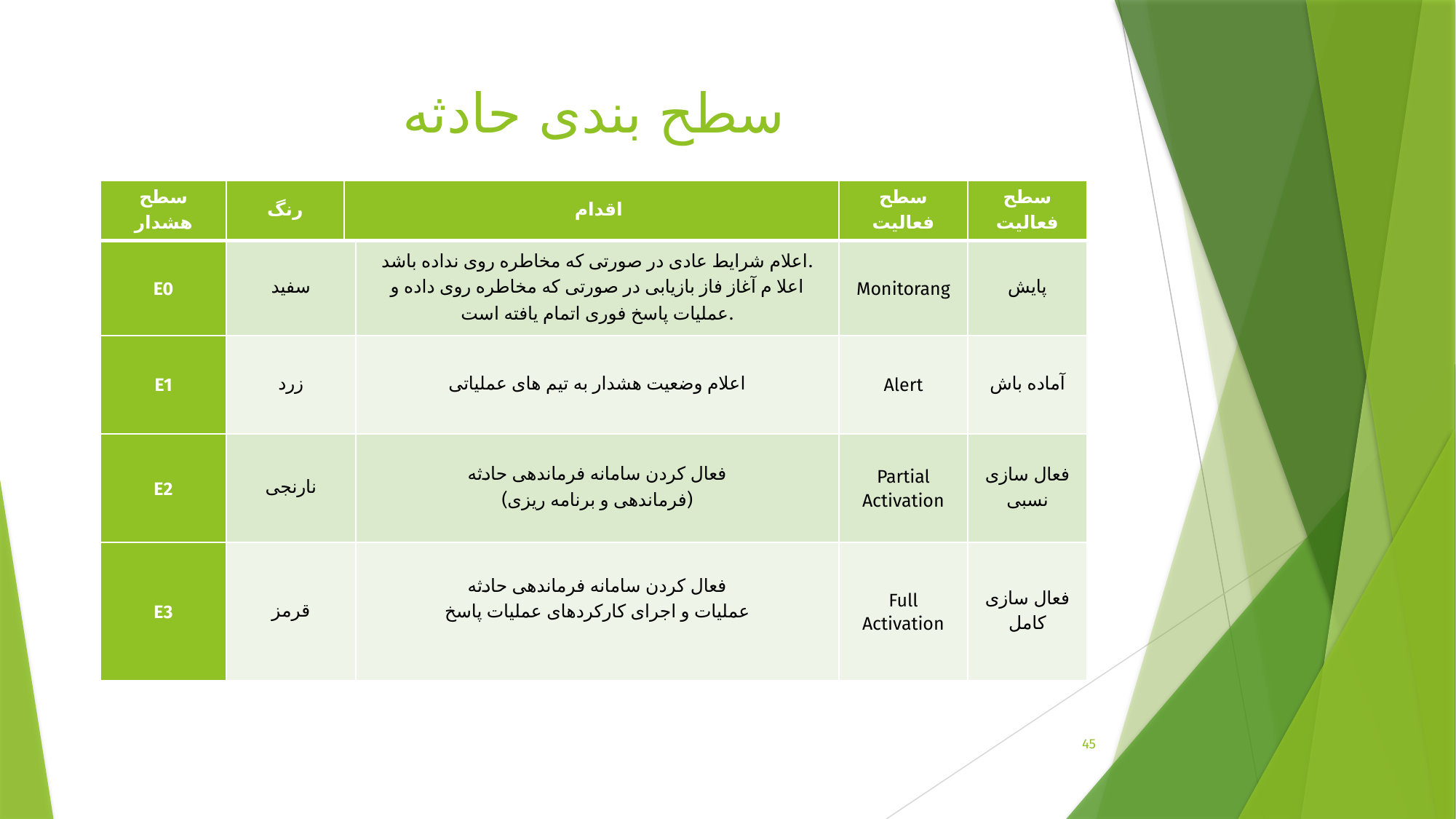

# سطح بندی حادثه
| سطح هشدار | رنگ | اقدام |  | سطح فعالیت | سطح فعالیت |
| --- | --- | --- | --- | --- | --- |
| E0 | سفید |  | اعلام شرایط عادی در صورتی که مخاطره روی نداده باشد. اعلا م آغاز فاز بازیابی در صورتی که مخاطره روی داده و عملیات پاسخ فوری اتمام یافته است. | Monitorang | پایش |
| E1 | زرد |  | اعلام وضعیت هشدار به تیم های عملیاتی | Alert | آماده باش |
| E2 | نارنجی |  | فعال کردن سامانه فرماندهی حادثه (فرماندهی و برنامه ریزی) | Partial Activation | فعال سازی نسبی |
| E3 | قرمز |  | فعال کردن سامانه فرماندهی حادثه عملیات و اجرای کارکردهای عملیات پاسخ | Full Activation | فعال سازی کامل |
45